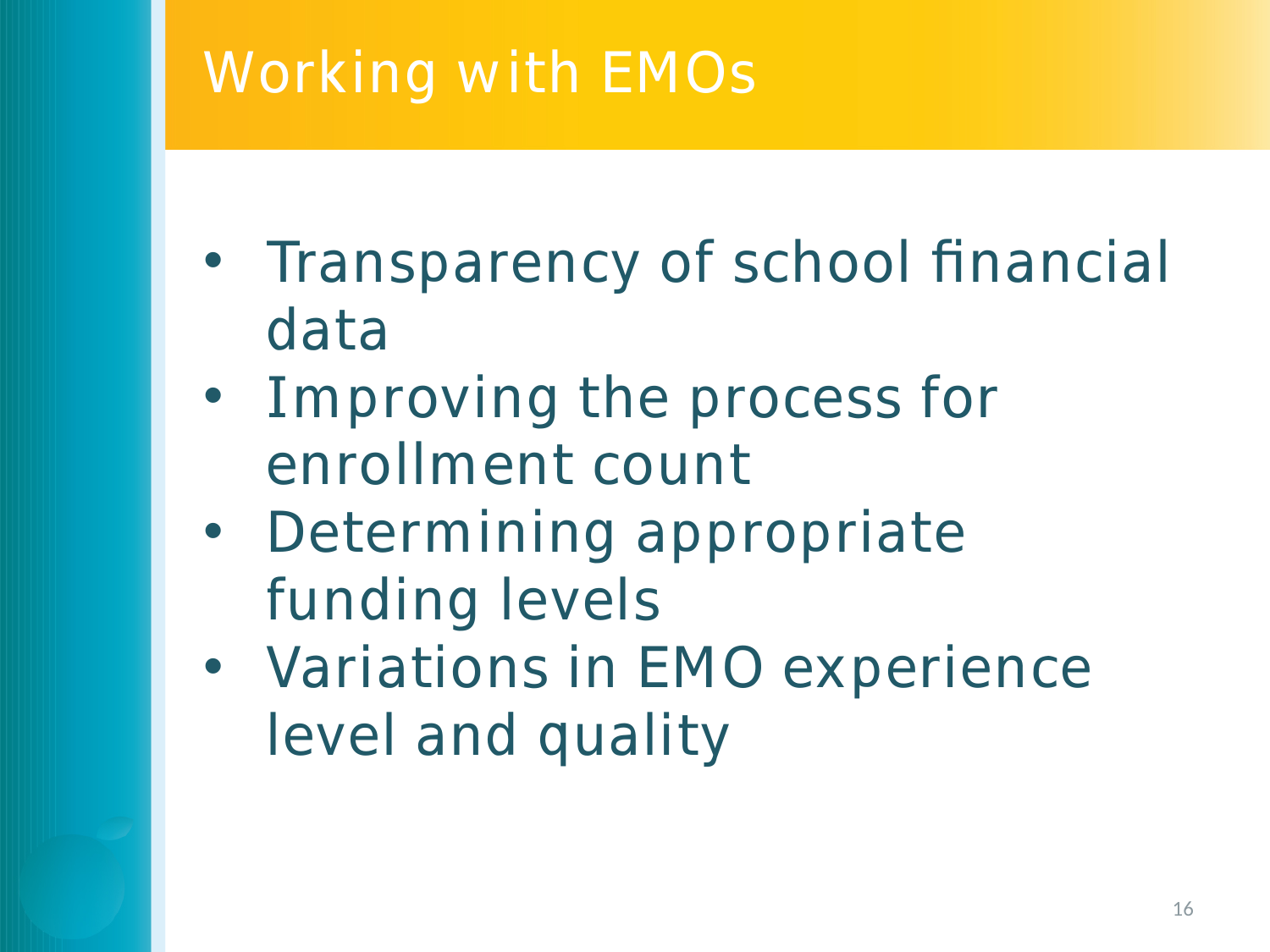

# Working with EMOs
Transparency of school financial data
Improving the process for enrollment count
Determining appropriate funding levels
Variations in EMO experience level and quality

16